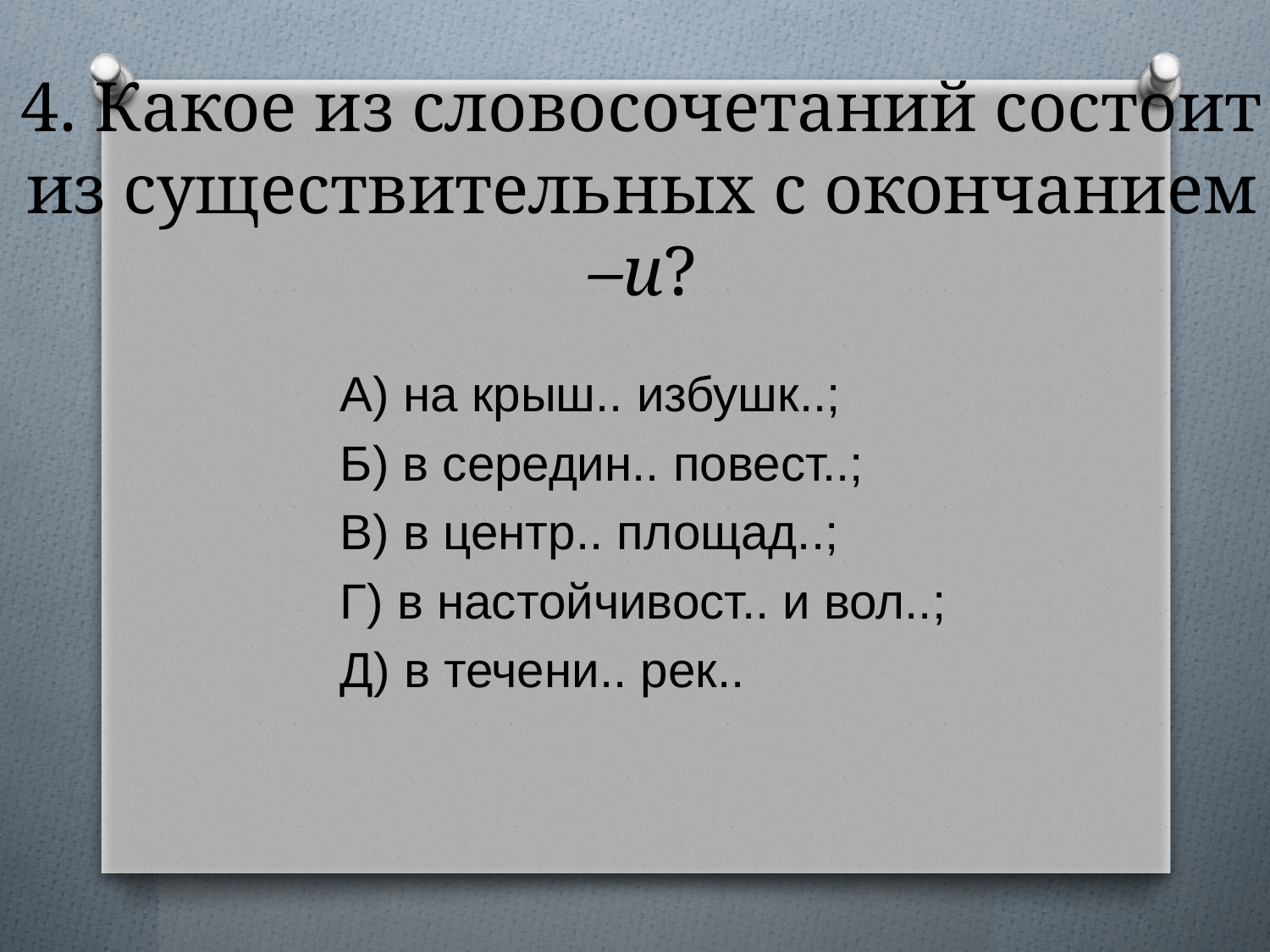

# 4. Какое из словосочетаний состоит из существительных с окончанием –и?
А) на крыш.. избушк..;
Б) в середин.. повест..;
В) в центр.. площад..;
Г) в настойчивост.. и вол..;
Д) в течени.. рек..